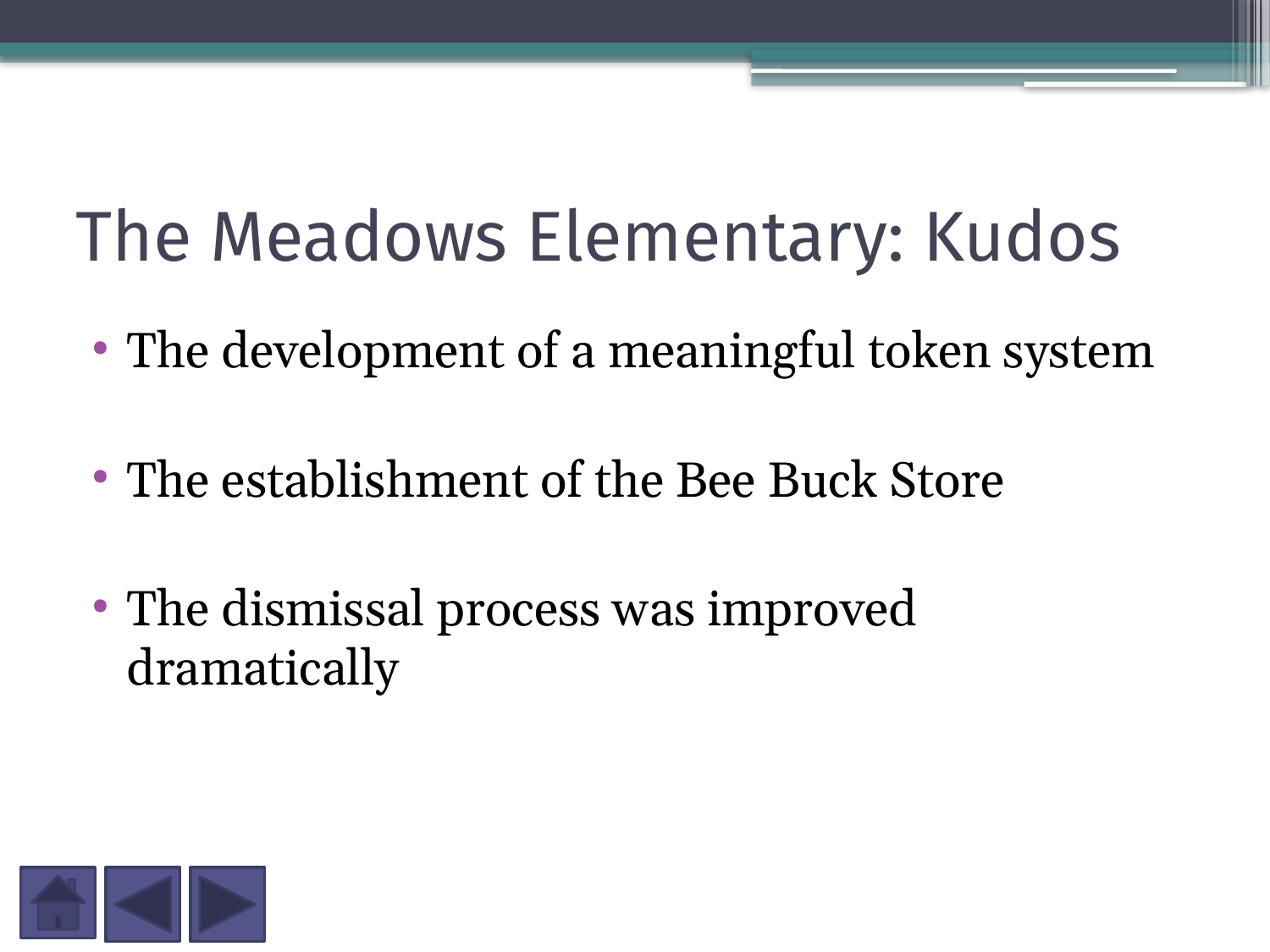

# The Meadows Elementary: Kudos
The development of a meaningful token system

The establishment of the Bee Buck Store

The dismissal process was improved dramatically